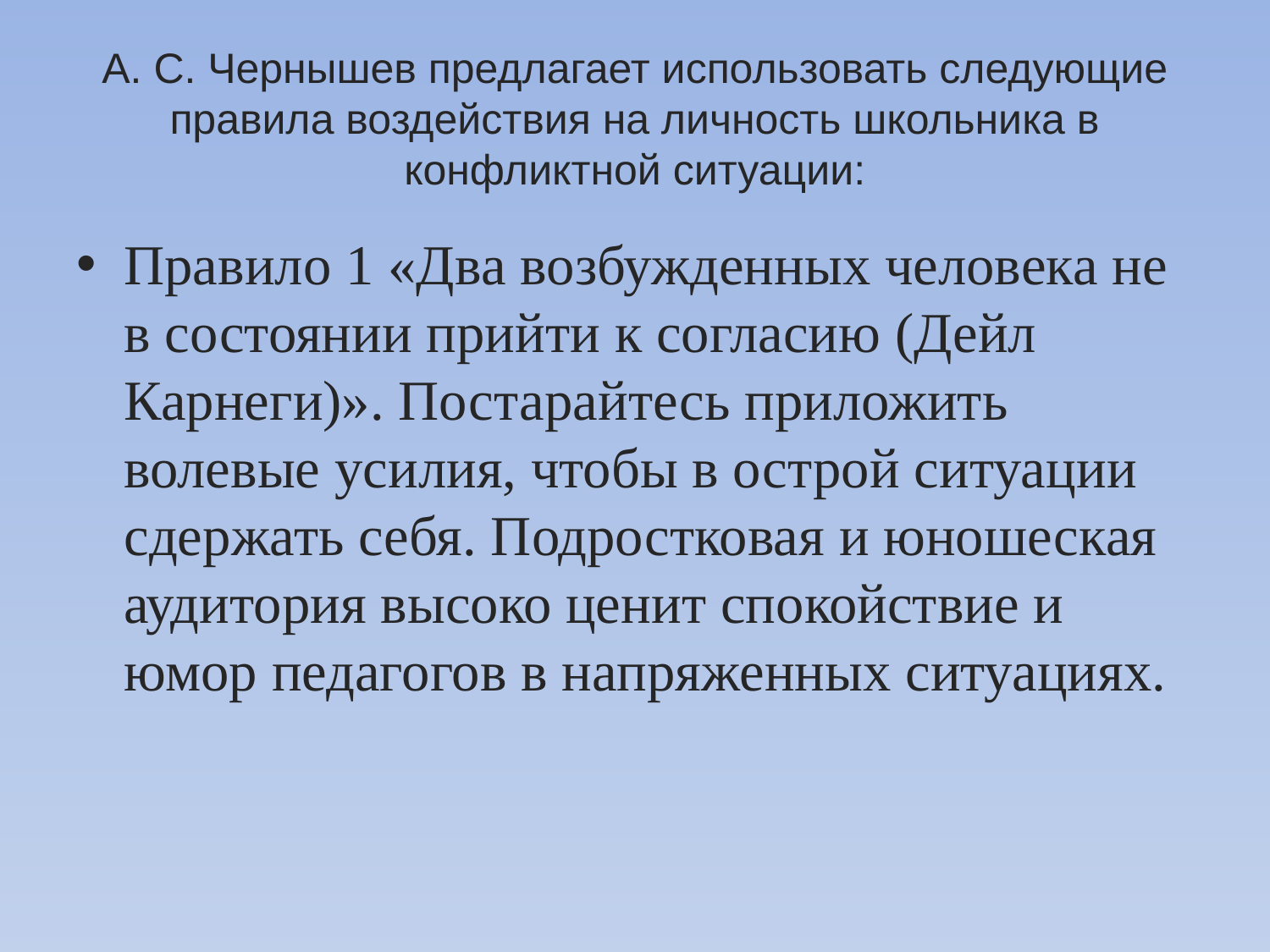

# А. С. Чернышев предлагает использовать следующие правила воздействия на личность школьника в конфликтной ситуации:
Правило 1 «Два возбужденных человека не в состоянии прийти к согласию (Дейл Карнеги)». Постарайтесь приложить волевые усилия, чтобы в острой ситуации сдержать себя. Подростковая и юношеская аудитория высоко ценит спокойствие и юмор педагогов в напряженных ситуациях.